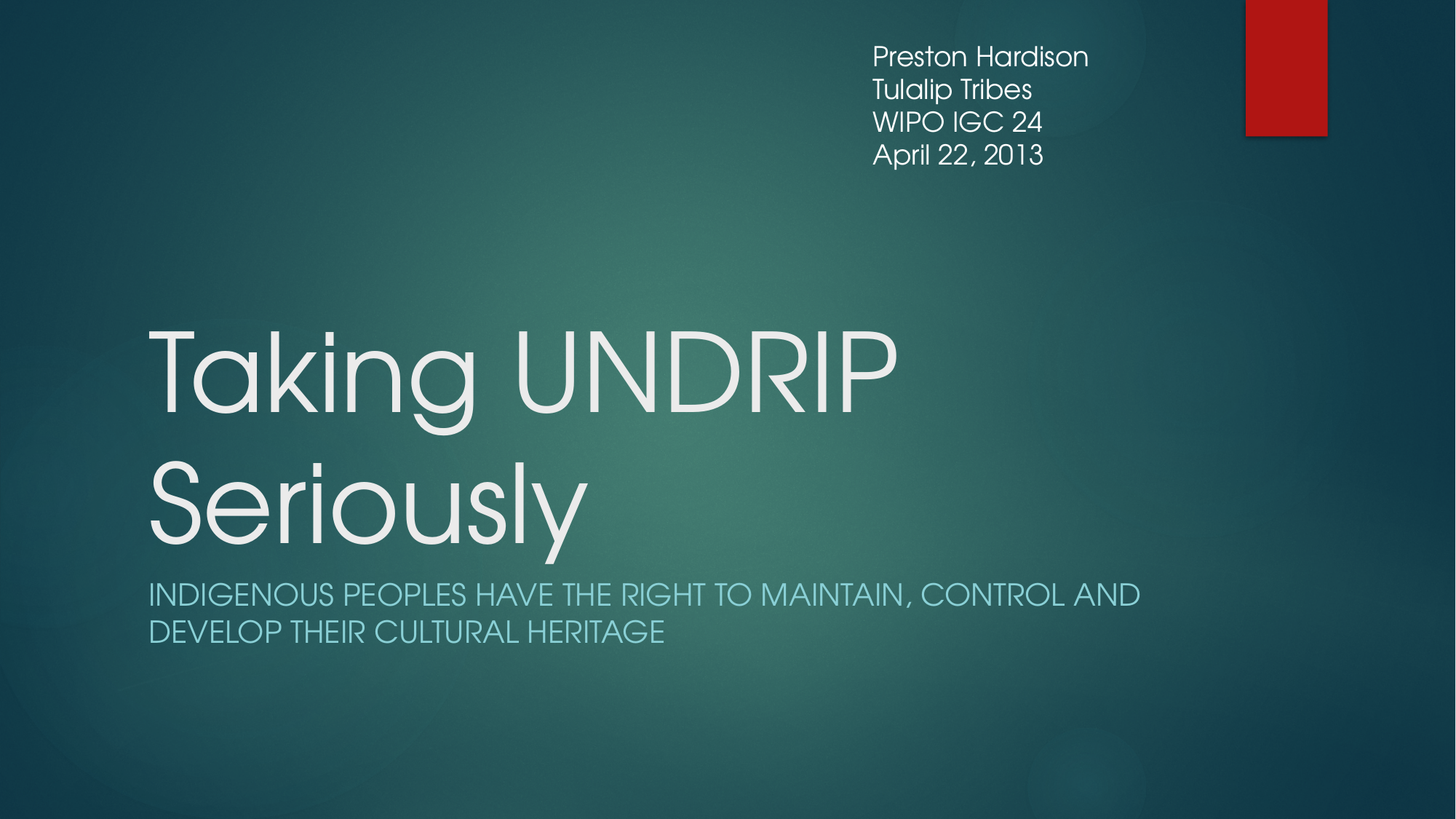

Preston Hardison
Tulalip Tribes
WIPO IGC 24
April 22, 2013
# Taking UNDRIP Seriously
indigenous peoples have the right to maintain, control and develop their cultural heritage